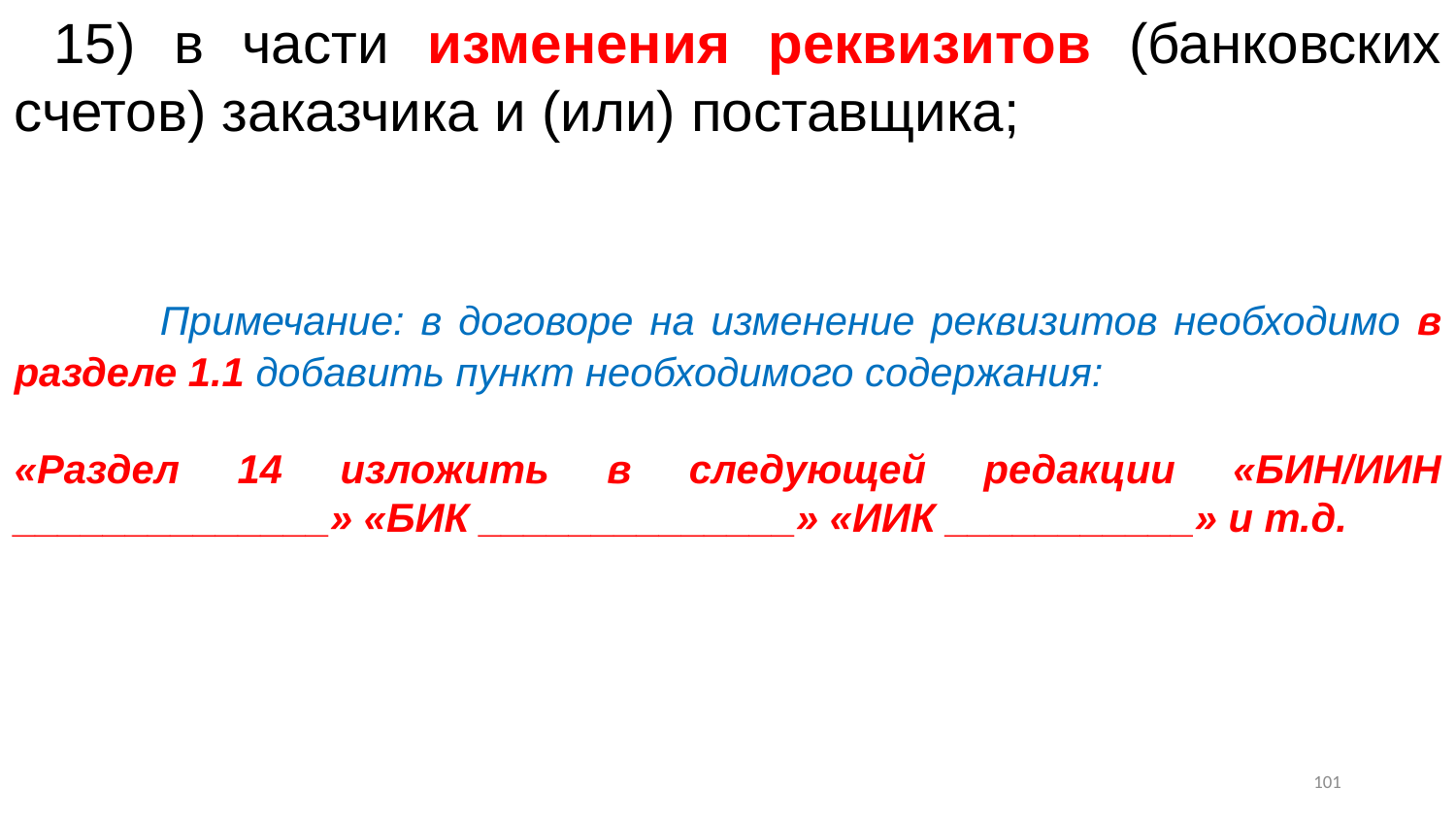

15) в части изменения реквизитов (банковских счетов) заказчика и (или) поставщика;

	Примечание: в договоре на изменение реквизитов необходимо в разделе 1.1 добавить пункт необходимого содержания:

«Раздел 14 изложить в следующей редакции «БИН/ИИН ______________» «БИК ______________» «ИИК ___________» и т.д.

101